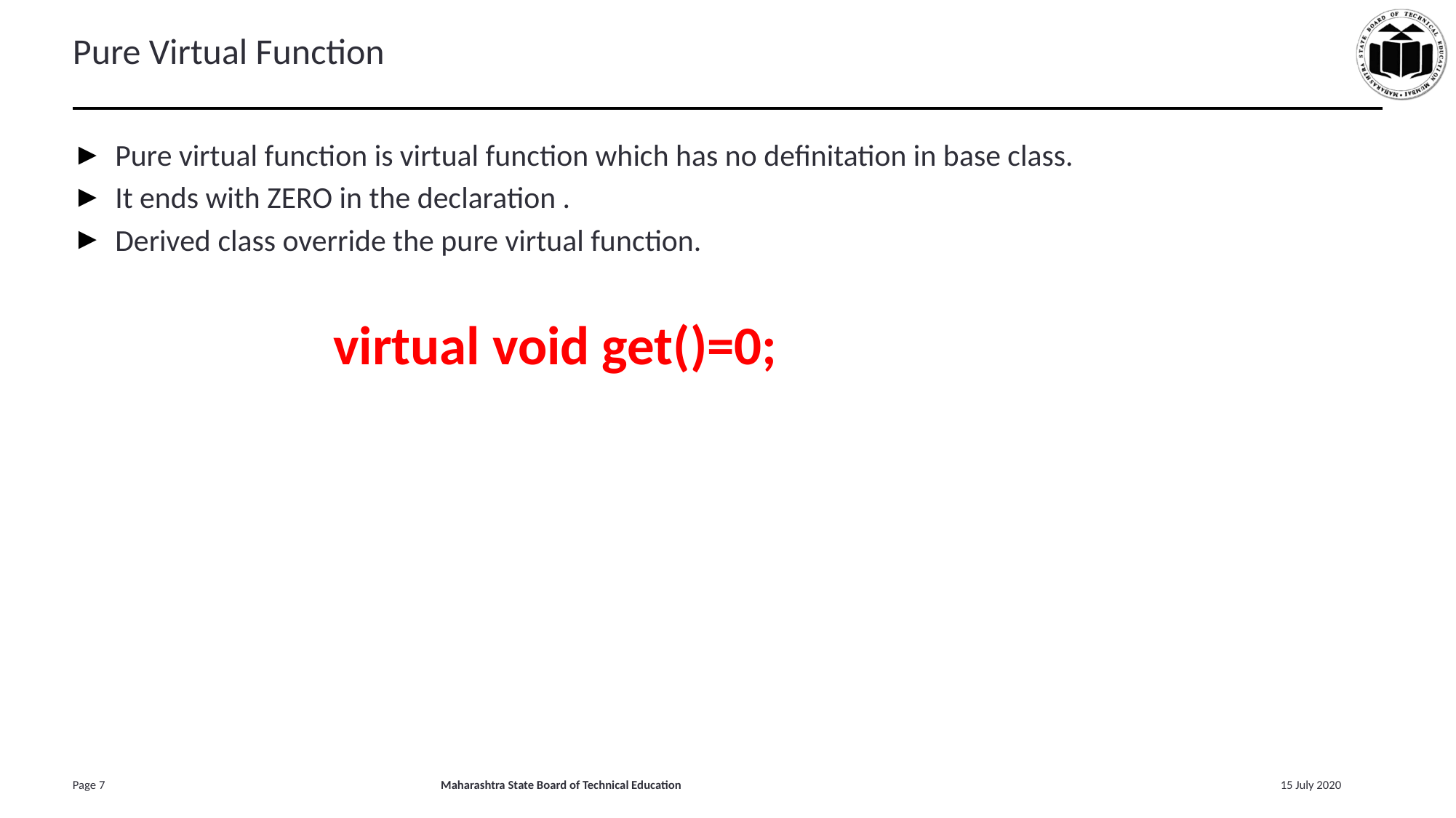

# Pure Virtual Function
Pure virtual function is virtual function which has no definitation in base class.
It ends with ZERO in the declaration .
Derived class override the pure virtual function.

			virtual void get()=0;